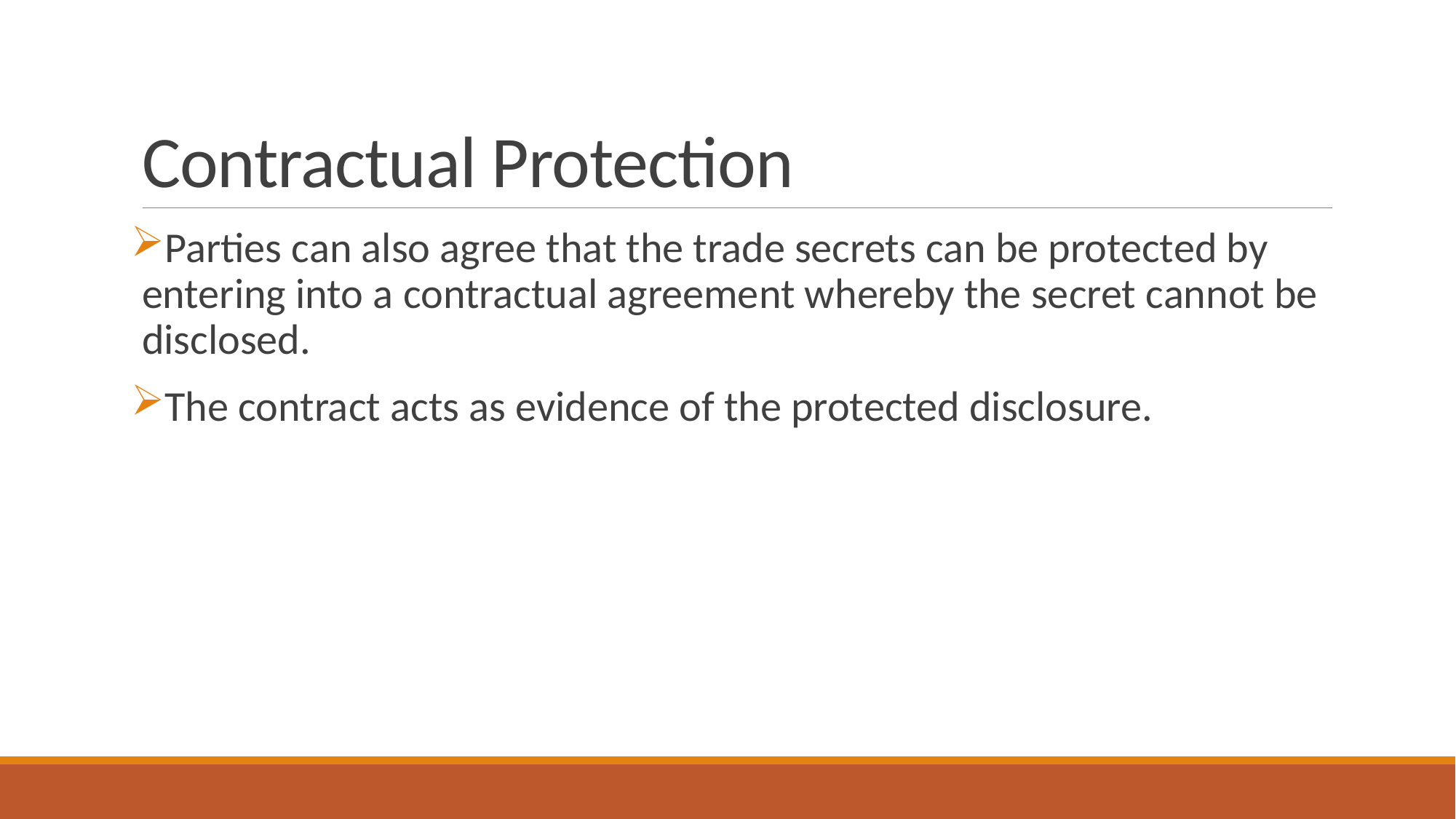

# Contractual Protection
Parties can also agree that the trade secrets can be protected by entering into a contractual agreement whereby the secret cannot be disclosed.
The contract acts as evidence of the protected disclosure.